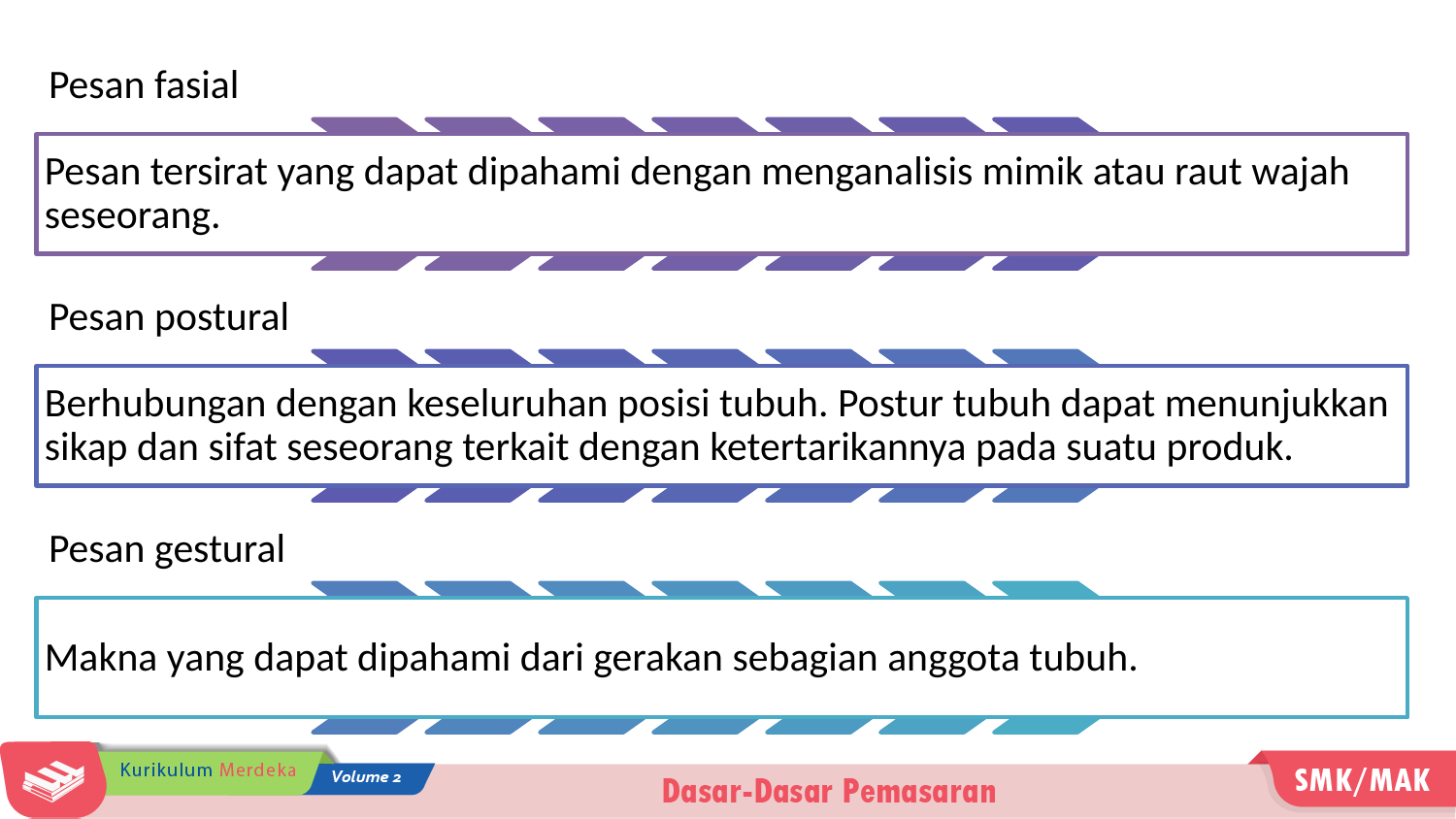

Pesan fasial
Pesan tersirat yang dapat dipahami dengan menganalisis mimik atau raut wajah seseorang.
Pesan postural
Berhubungan dengan keseluruhan posisi tubuh. Postur tubuh dapat menunjukkan sikap dan sifat seseorang terkait dengan ketertarikannya pada suatu produk.
Pesan gestural
Makna yang dapat dipahami dari gerakan sebagian anggota tubuh.